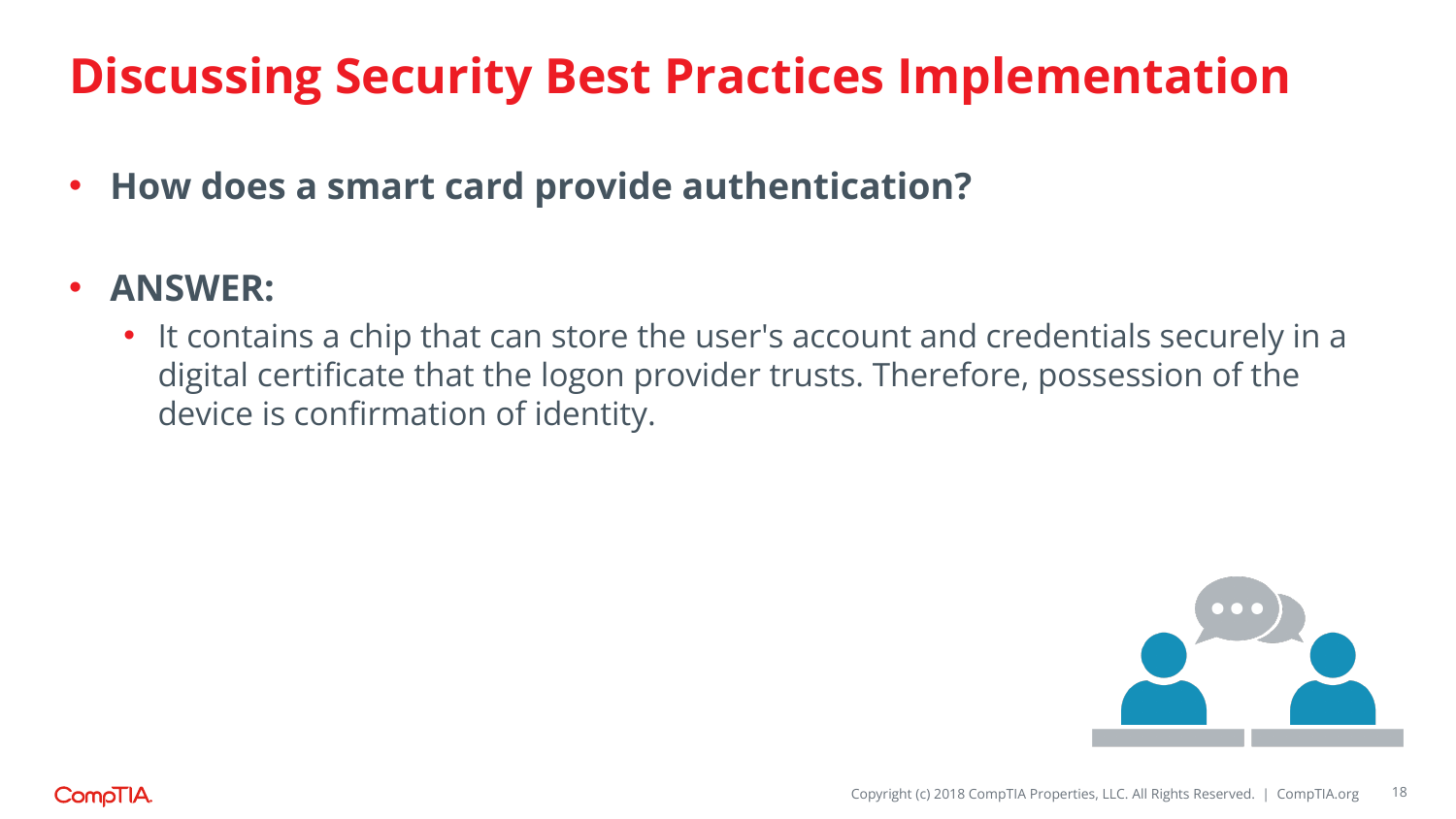

# Discussing Security Best Practices Implementation
How does a smart card provide authentication?

ANSWER:
It contains a chip that can store the user's account and credentials securely in a digital certificate that the logon provider trusts. Therefore, possession of the device is confirmation of identity.

18